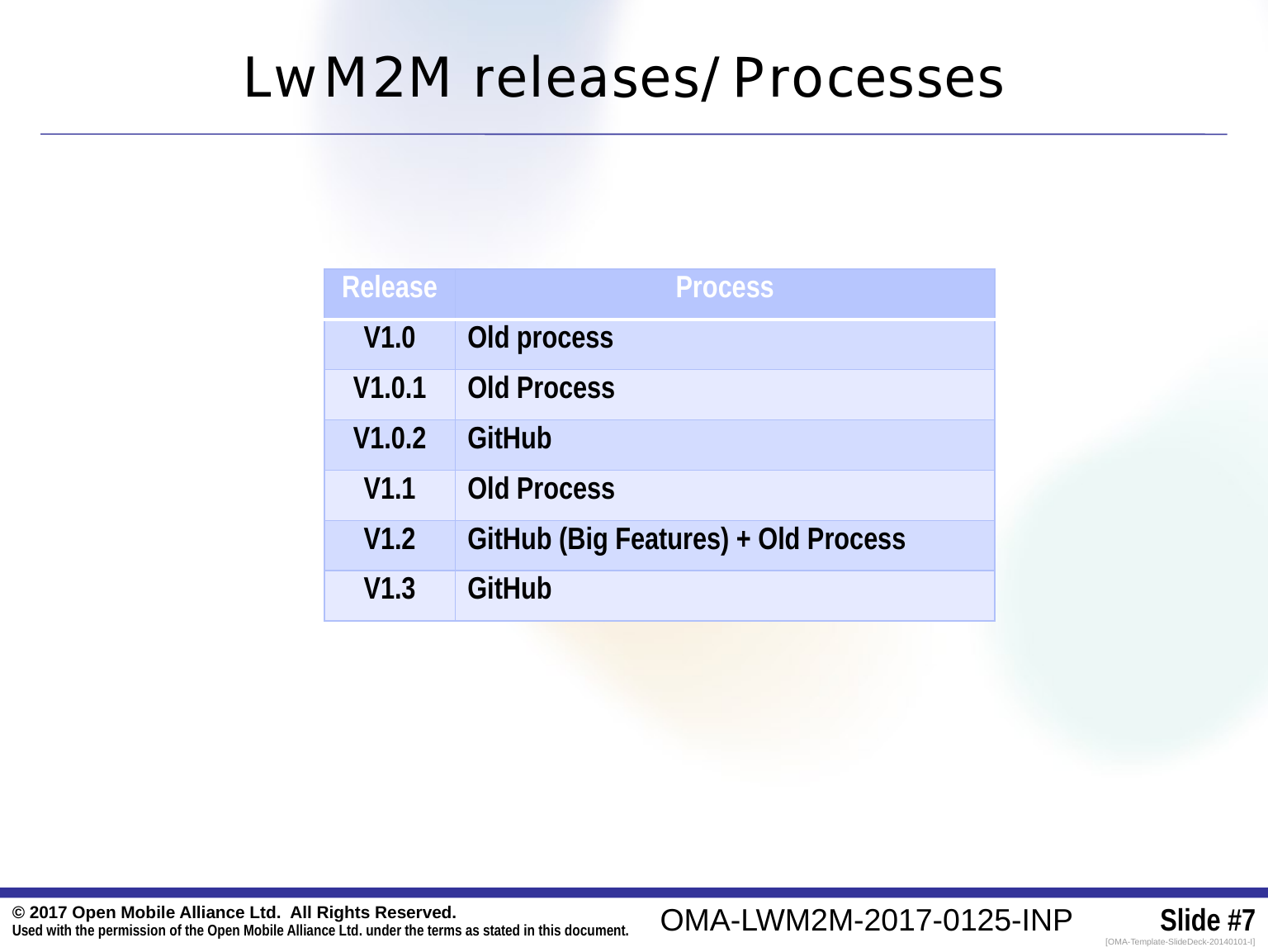

# LwM2M releases/Processes
| Release | Process |
| --- | --- |
| V1.0 | Old process |
| V1.0.1 | Old Process |
| V1.0.2 | GitHub |
| V1.1 | Old Process |
| V1.2 | GitHub (Big Features) + Old Process |
| V1.3 | GitHub |